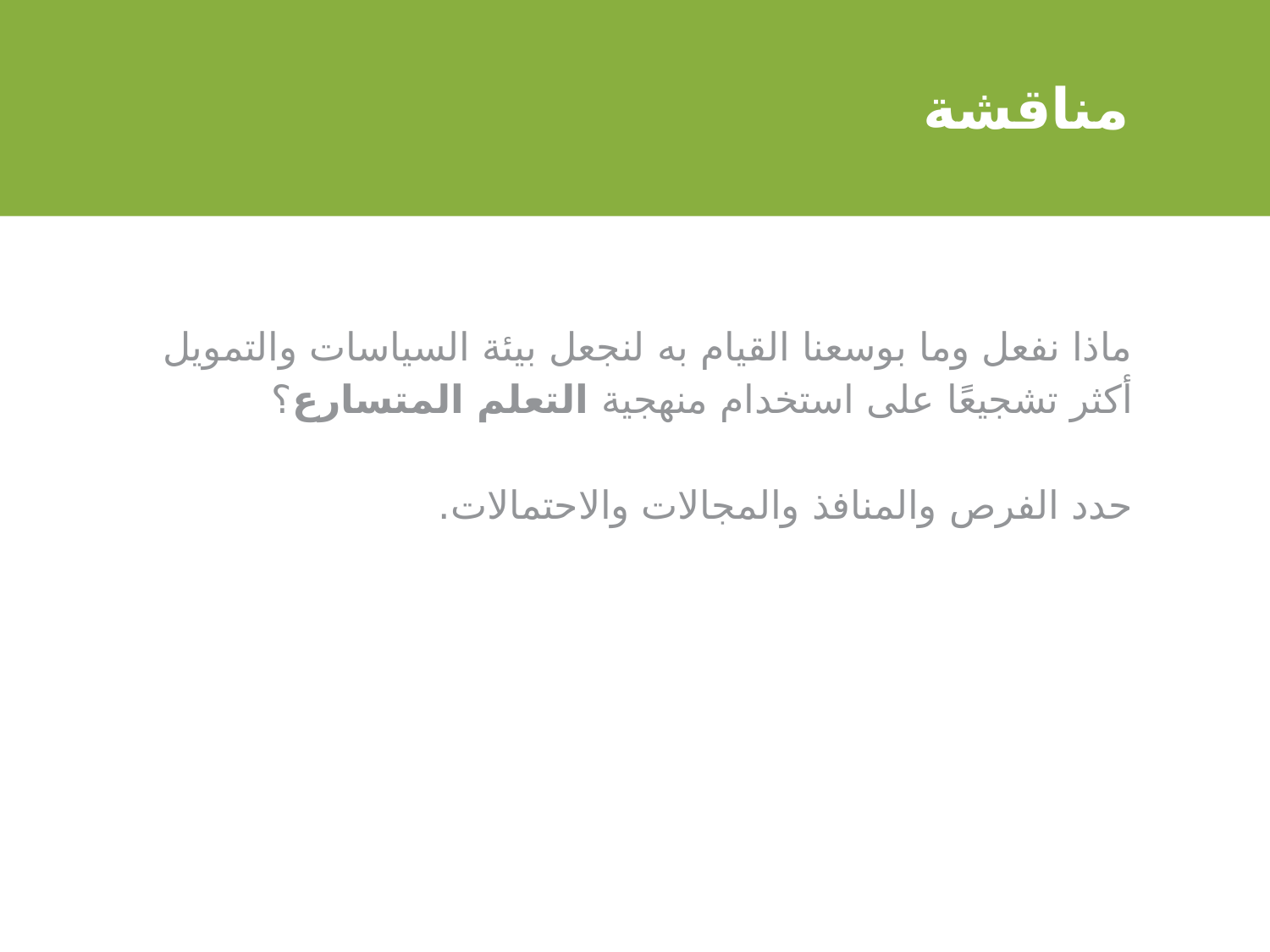

# مناقشة
ماذا نفعل وما بوسعنا القيام به لنجعل بيئة السياسات والتمويل أكثر تشجيعًا على استخدام منهجية التعلم المتسارع؟

حدد الفرص والمنافذ والمجالات والاحتمالات.